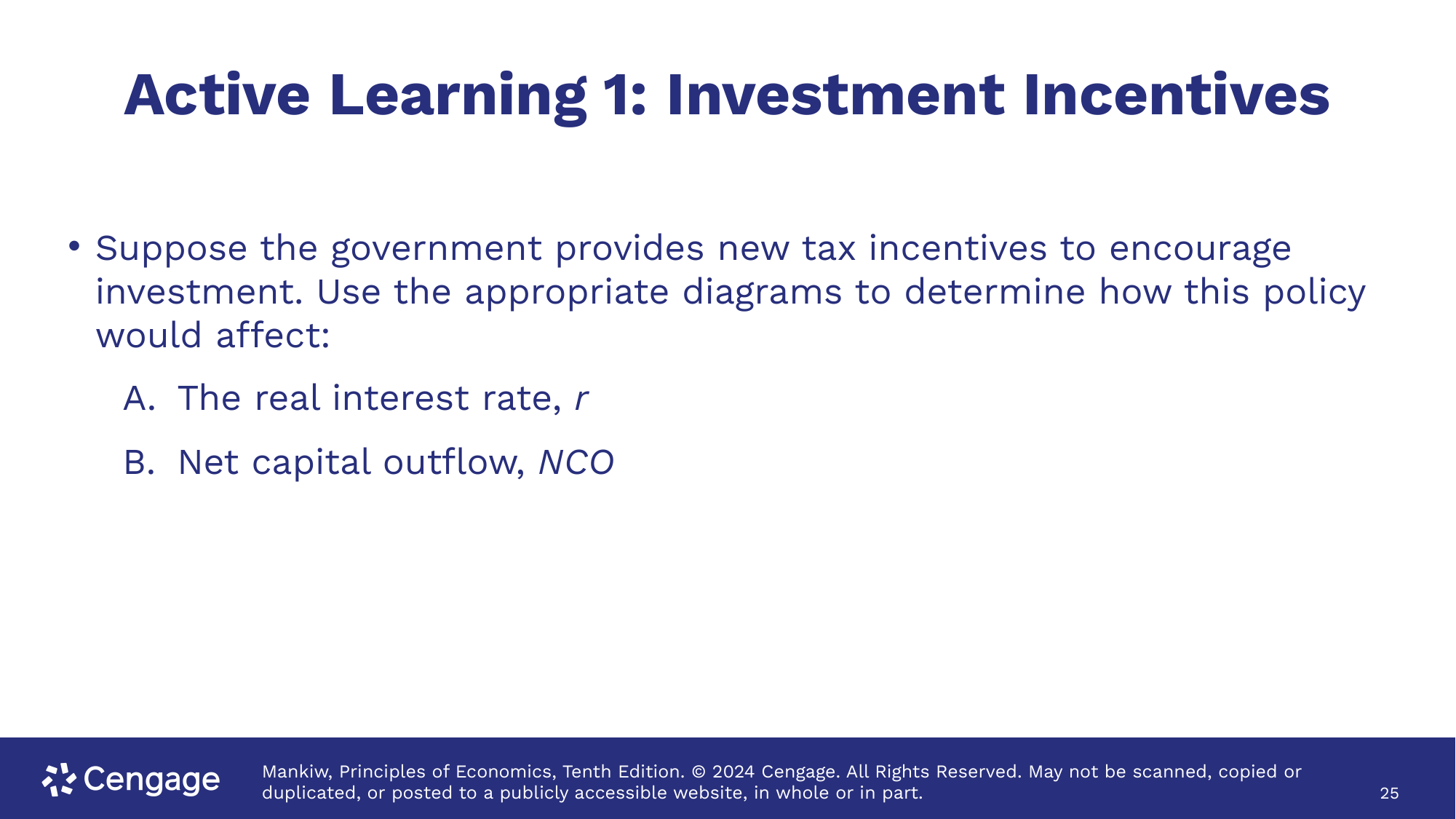

# Active Learning 1: Investment Incentives
Suppose the government provides new tax incentives to encourage investment. Use the appropriate diagrams to determine how this policy would affect:
The real interest rate, r
Net capital outflow, NCO